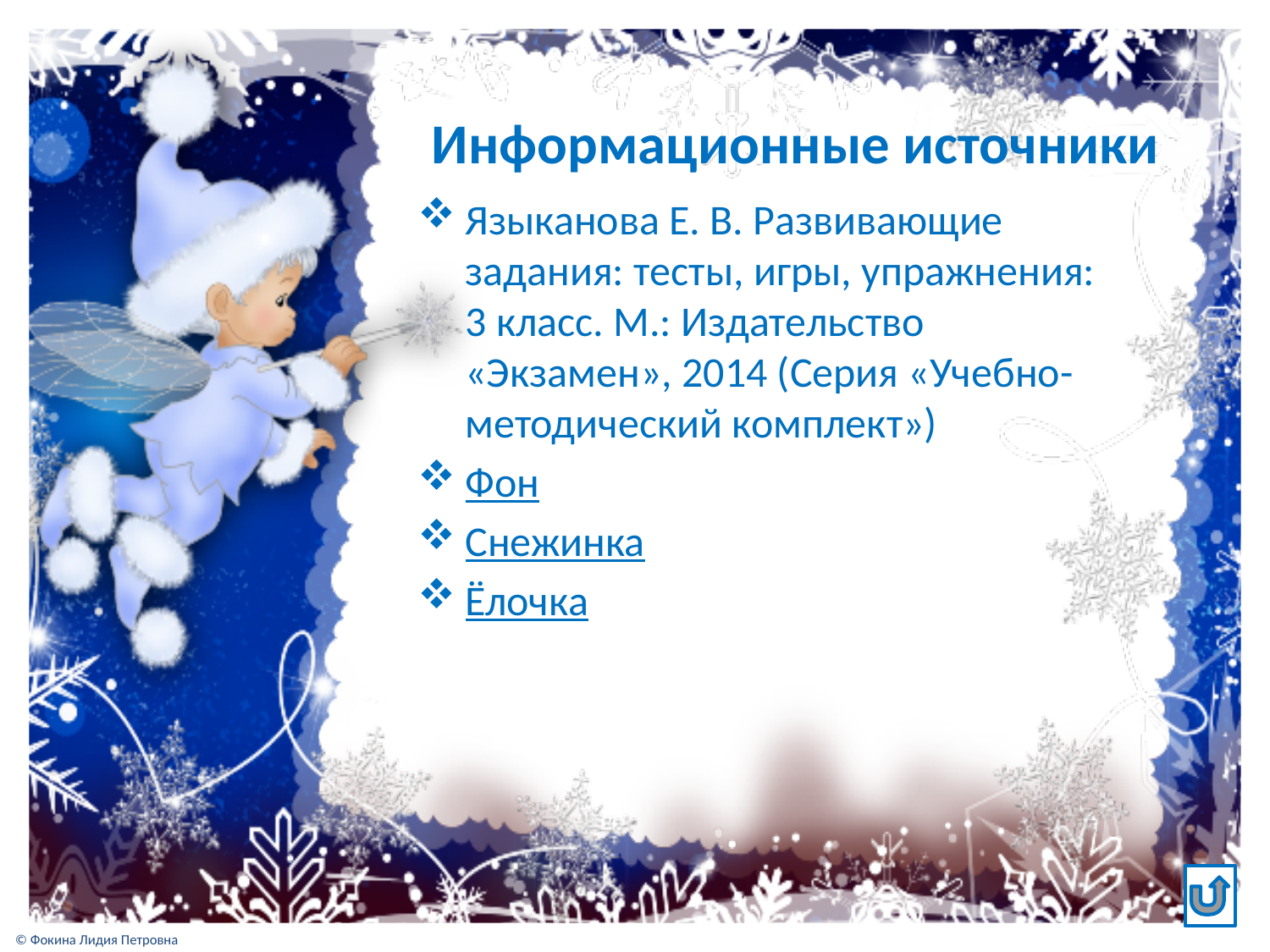

# Информационные источники
Языканова Е. В. Развивающие задания: тесты, игры, упражнения: 3 класс. М.: Издательство «Экзамен», 2014 (Серия «Учебно-методический комплект»)
Фон
Снежинка
Ёлочка